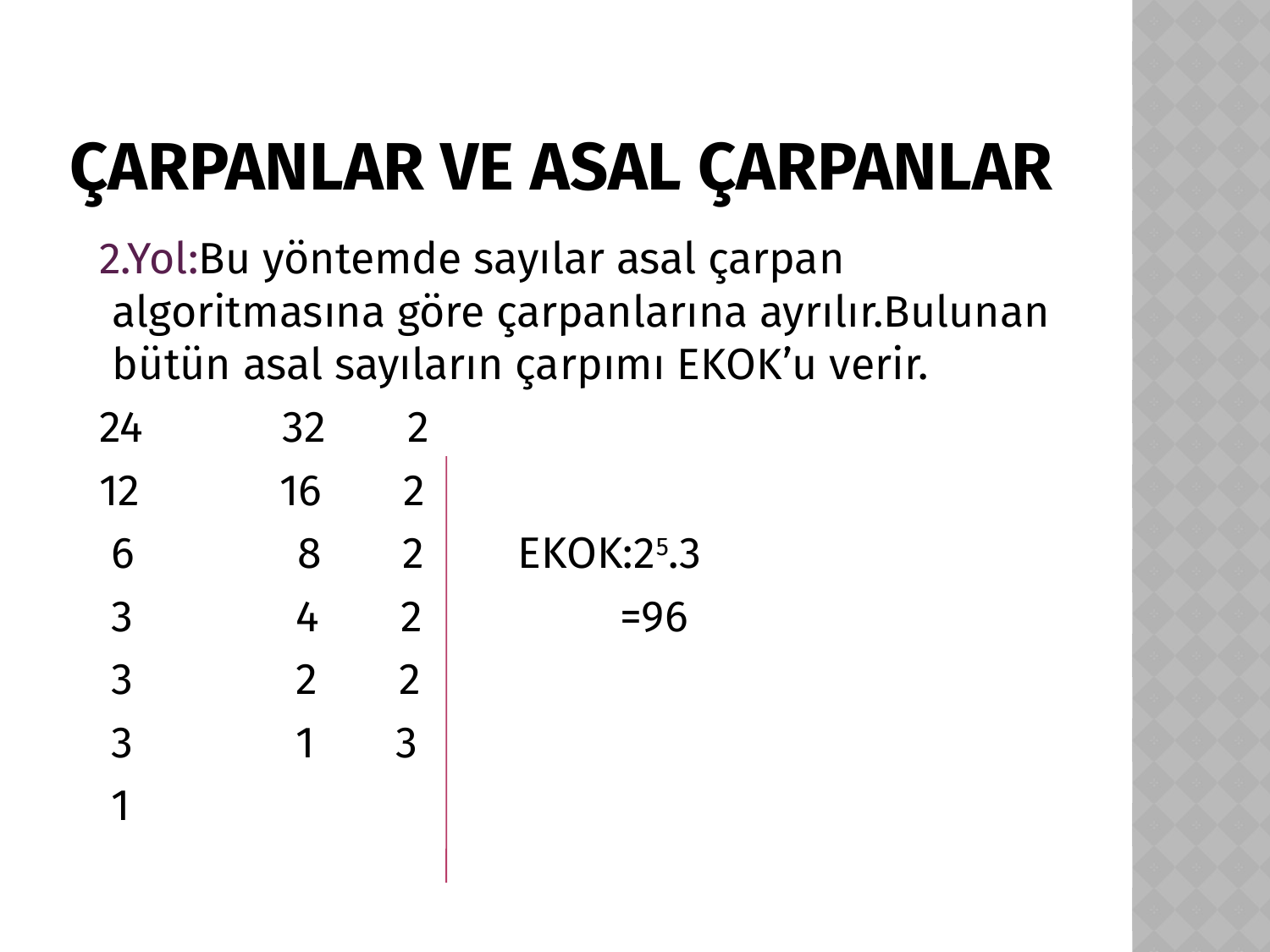

# Çarpanlar ve asal çarpanlar
  2.Yol:Bu yöntemde sayılar asal çarpan algoritmasına göre çarpanlarına ayrılır.Bulunan bütün asal sayıların çarpımı EKOK’u verir.
  24            32       2
  12            16       2
   6              8       2        EKOK:25.3
   3              4       2                 =96
   3              2       2
   3              1       3
   1